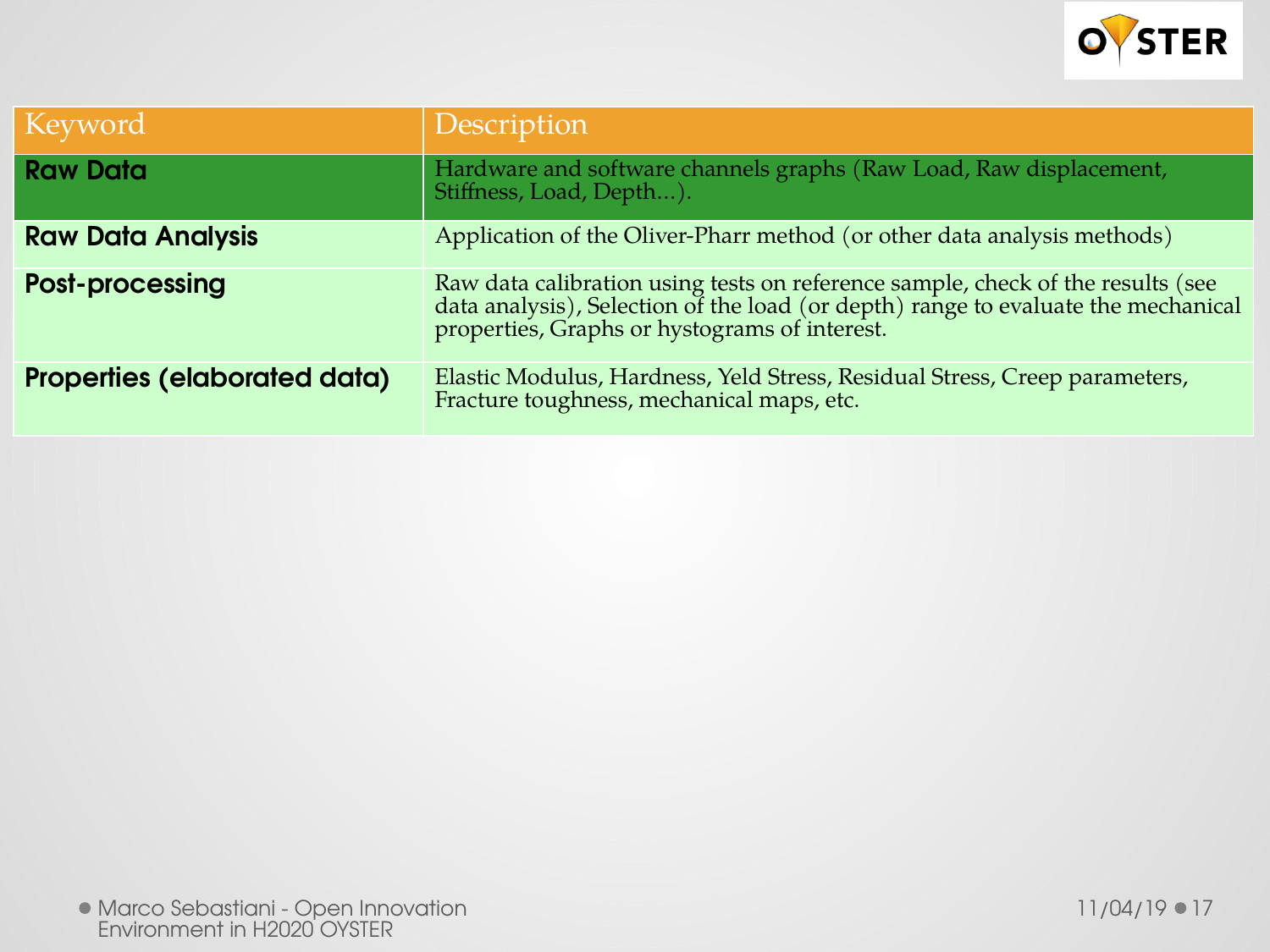

| Keyword | Description |
| --- | --- |
| Raw Data | Hardware and software channels graphs (Raw Load, Raw displacement, Stiffness, Load, Depth…). |
| Raw Data Analysis | Application of the Oliver-Pharr method (or other data analysis methods) |
| Post-processing | Raw data calibration using tests on reference sample, check of the results (see data analysis), Selection of the load (or depth) range to evaluate the mechanical properties, Graphs or hystograms of interest. |
| Properties (elaborated data) | Elastic Modulus, Hardness, Yeld Stress, Residual Stress, Creep parameters, Fracture toughness, mechanical maps, etc. |
Marco Sebastiani - Open Innovation Environment in H2020 OYSTER
11/04/19
17